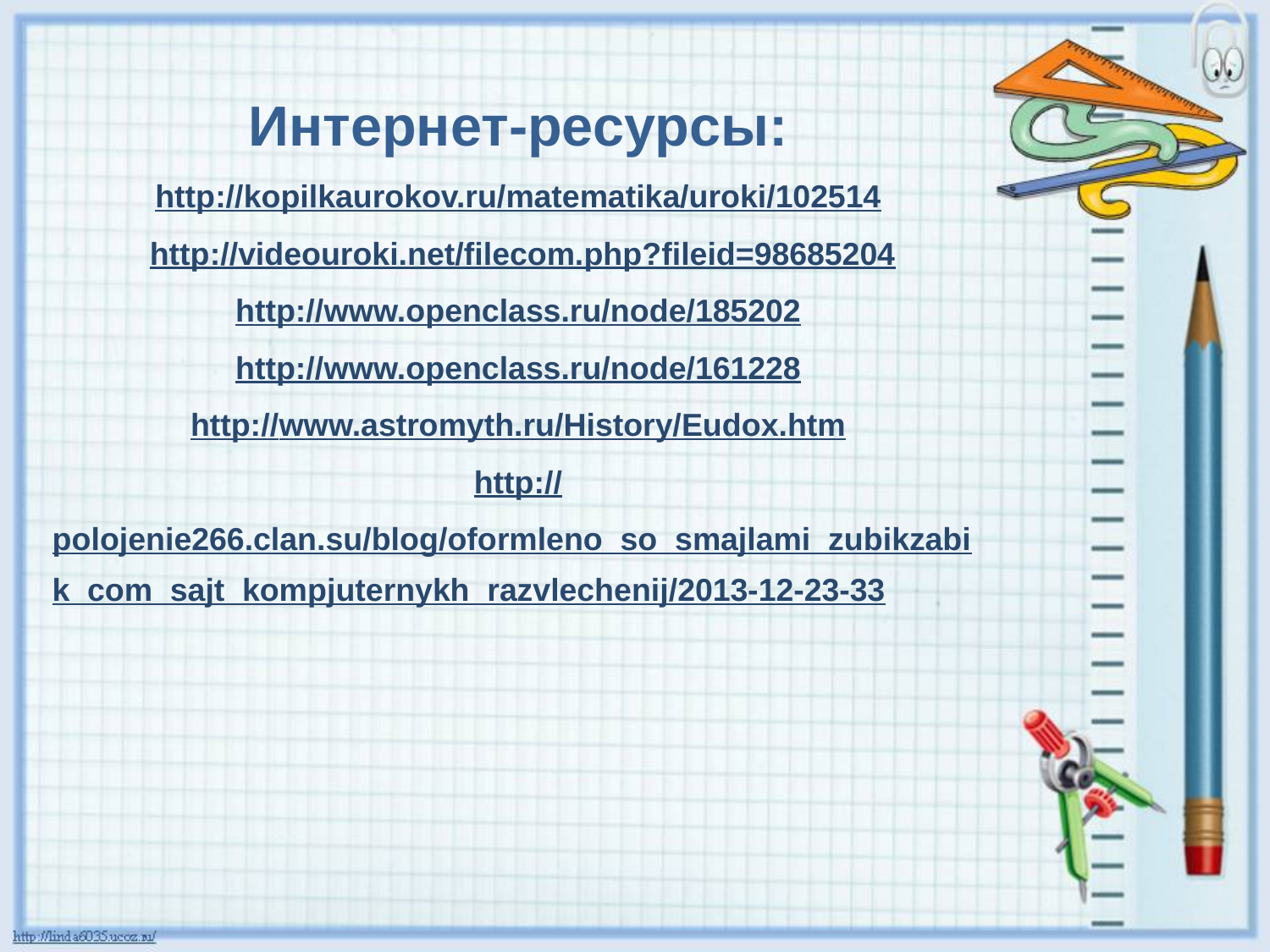

Интернет-ресурсы:
http://kopilkaurokov.ru/matematika/uroki/102514
 http://videouroki.net/filecom.php?fileid=98685204
http://www.openclass.ru/node/185202
http://www.openclass.ru/node/161228
http://www.astromyth.ru/History/Eudox.htm
http://polojenie266.clan.su/blog/oformleno_so_smajlami_zubikzabik_com_sajt_kompjuternykh_razvlechenij/2013-12-23-33